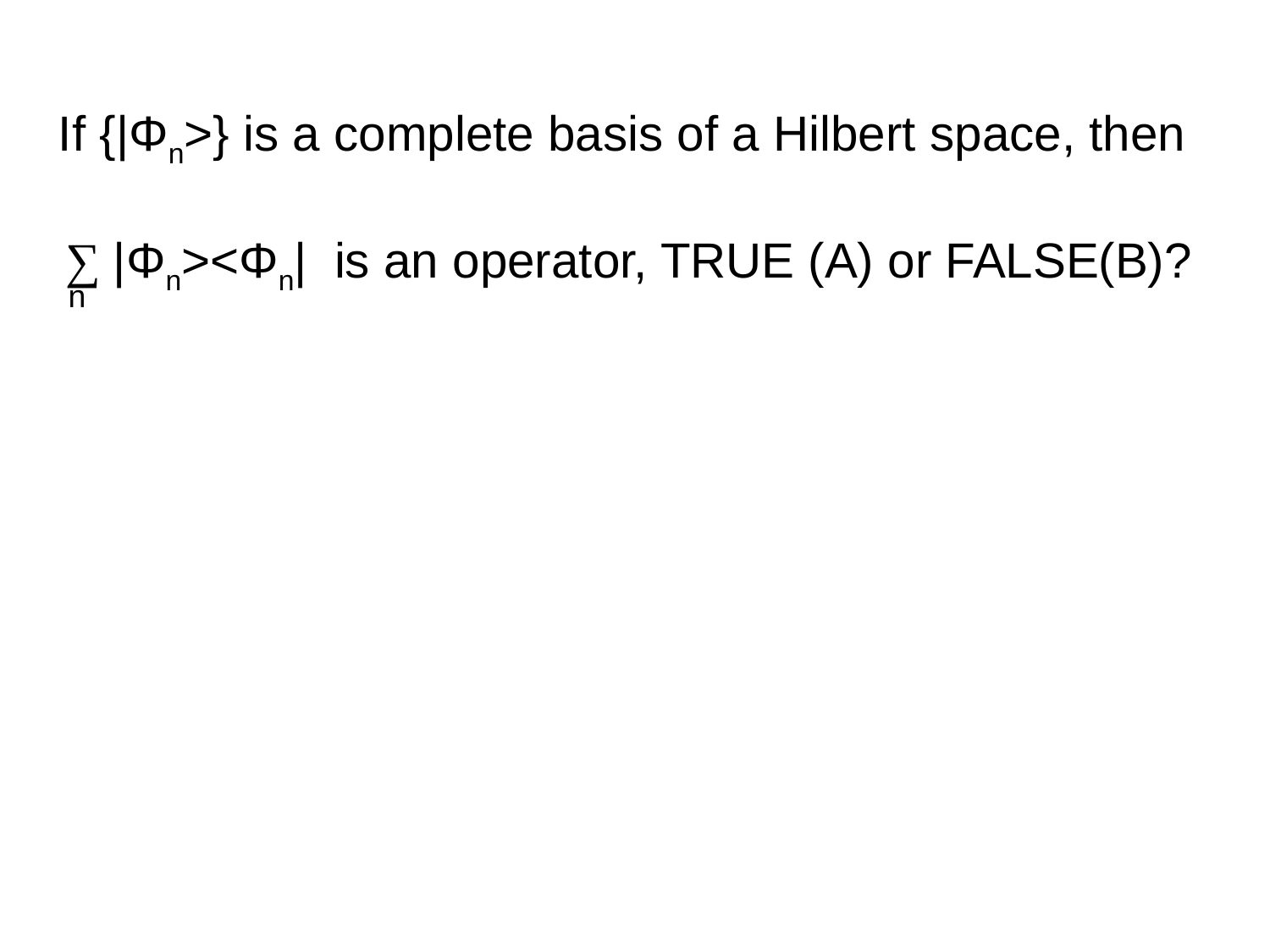

If {|Φn>} is a complete basis of a Hilbert space, then
∑ |Φn><Φn|  is an operator, TRUE (A) or FALSE(B)?
n